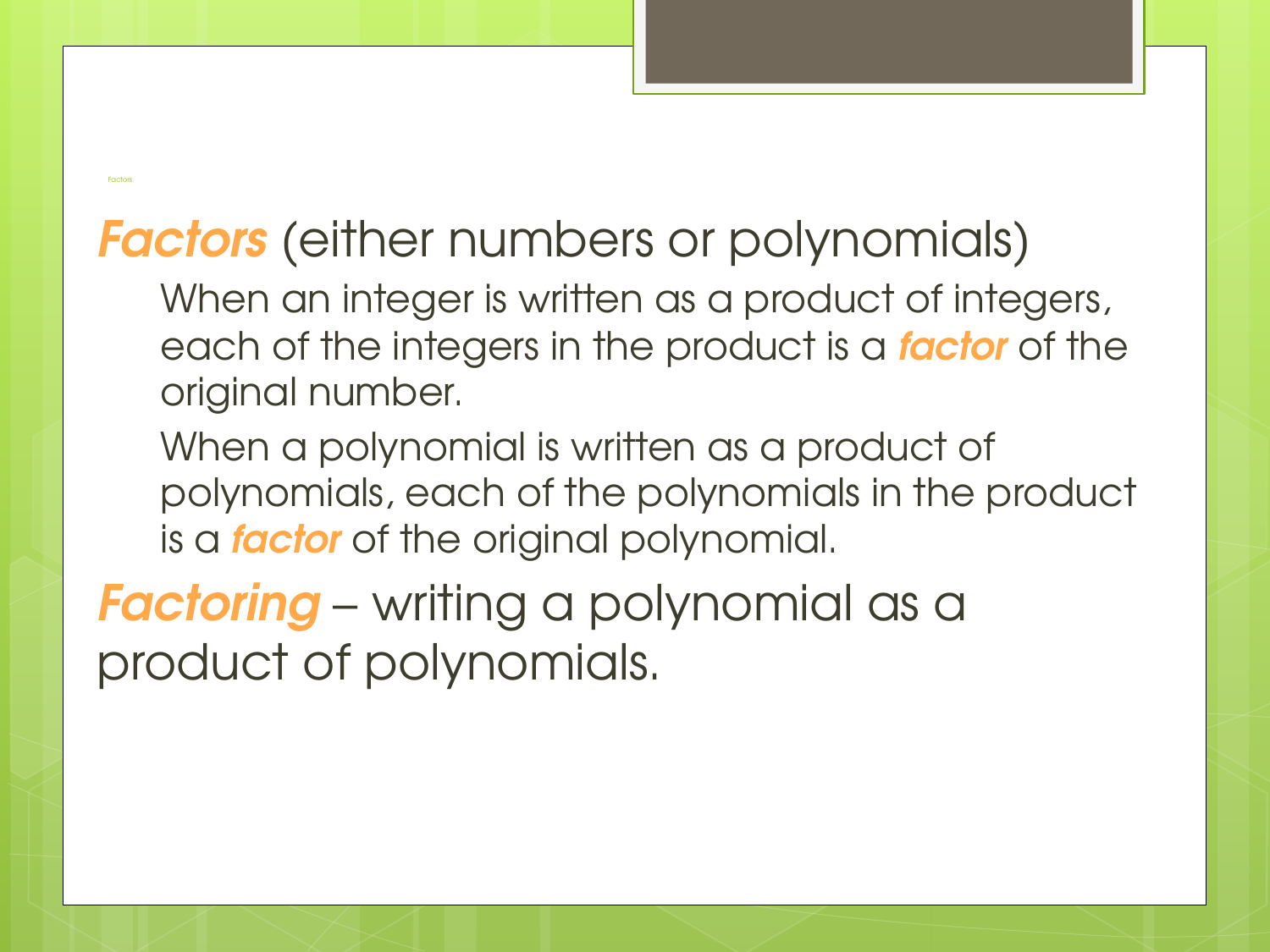

# Factors
Factors (either numbers or polynomials)
When an integer is written as a product of integers, each of the integers in the product is a factor of the original number.
When a polynomial is written as a product of polynomials, each of the polynomials in the product is a factor of the original polynomial.
Factoring – writing a polynomial as a product of polynomials.